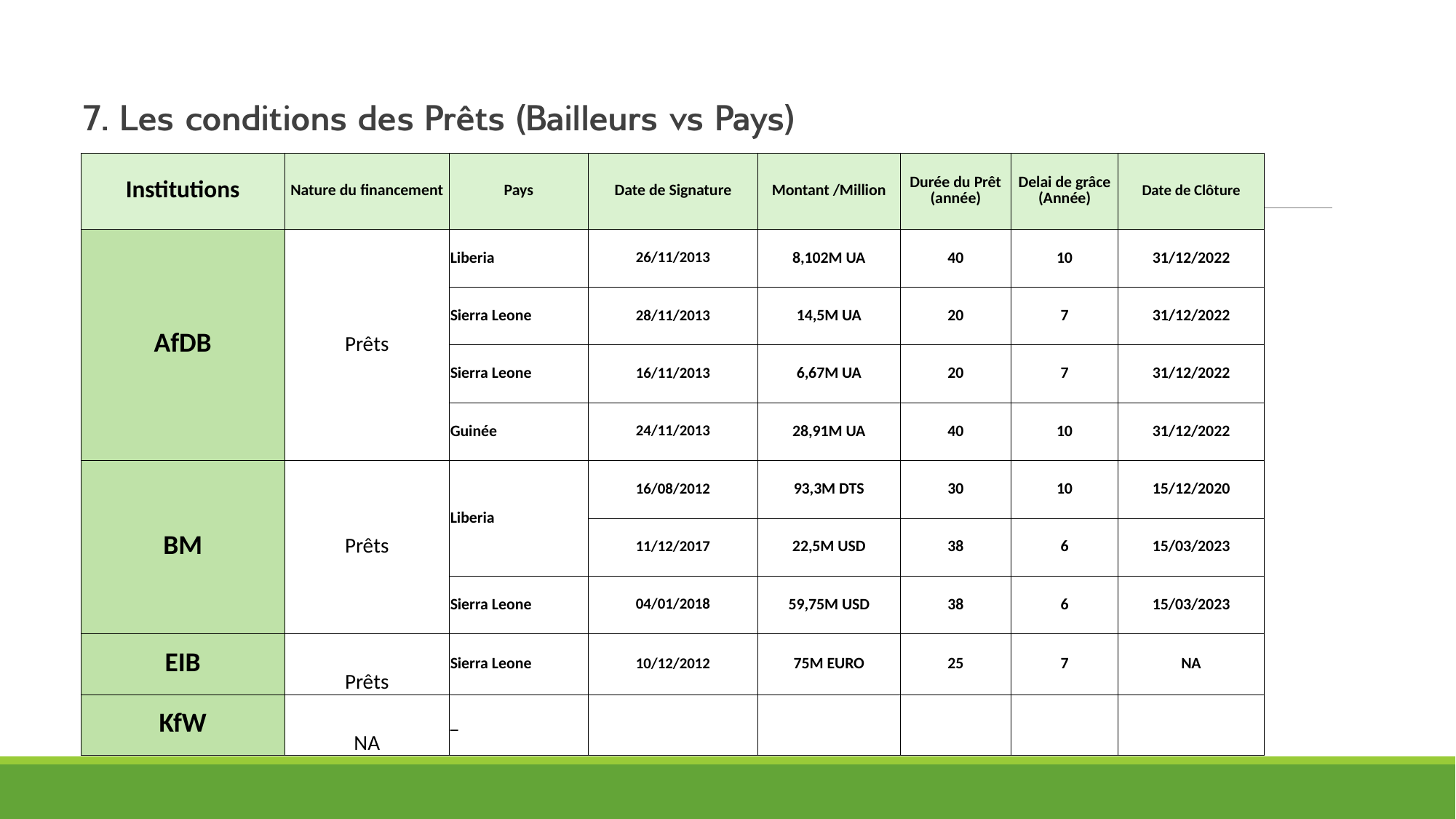

# 7. Les conditions des Prêts (Bailleurs vs Pays)
| Institutions | Nature du financement | Pays | Date de Signature | Montant /Million | Durée du Prêt (année) | Delai de grâce (Année) | Date de Clôture |
| --- | --- | --- | --- | --- | --- | --- | --- |
| AfDB | Prêts | Liberia | 26/11/2013 | 8,102M UA | 40 | 10 | 31/12/2022 |
|  |  | Sierra Leone | 28/11/2013 | 14,5M UA | 20 | 7 | 31/12/2022 |
|  |  | Sierra Leone | 16/11/2013 | 6,67M UA | 20 | 7 | 31/12/2022 |
|  |  | Guinée | 24/11/2013 | 28,91M UA | 40 | 10 | 31/12/2022 |
| BM | Prêts | Liberia | 16/08/2012 | 93,3M DTS | 30 | 10 | 15/12/2020 |
|  |  |  | 11/12/2017 | 22,5M USD | 38 | 6 | 15/03/2023 |
|  |  | Sierra Leone | 04/01/2018 | 59,75M USD | 38 | 6 | 15/03/2023 |
| EIB | Prêts | Sierra Leone | 10/12/2012 | 75M EURO | 25 | 7 | NA |
| KfW | NA | \_ |  |  |  |  |  |